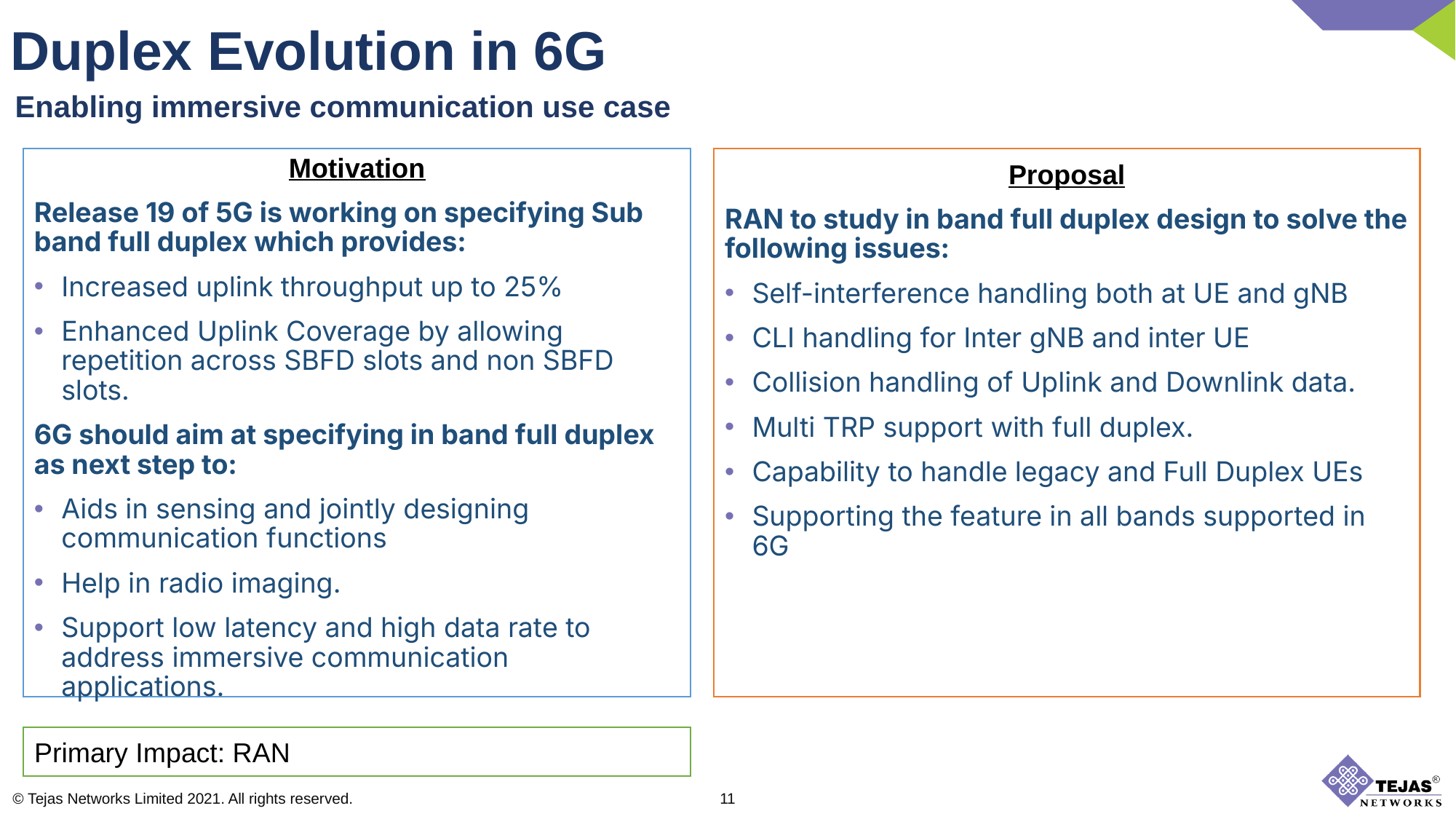

Duplex Evolution in 6G
Enabling immersive communication use case
Proposal
RAN to study in band full duplex design to solve the following issues:
Self-interference handling both at UE and gNB​
CLI handling for Inter gNB and inter UE
Collision handling of Uplink and Downlink data.​
Multi TRP support with full duplex.​
Capability to handle legacy and Full Duplex UEs​
Supporting the feature in all bands supported in 6G
Motivation
Release 19 of 5G is working on specifying Sub band full duplex which provides:
Increased uplink throughput up to 25%
Enhanced Uplink Coverage by allowing repetition across SBFD slots and non SBFD slots.
6G should aim at specifying in band full duplex as next step to:
Aids in sensing and jointly designing communication functions
Help in radio imaging.
Support low latency and high data rate to address immersive communication applications.

Primary Impact: RAN